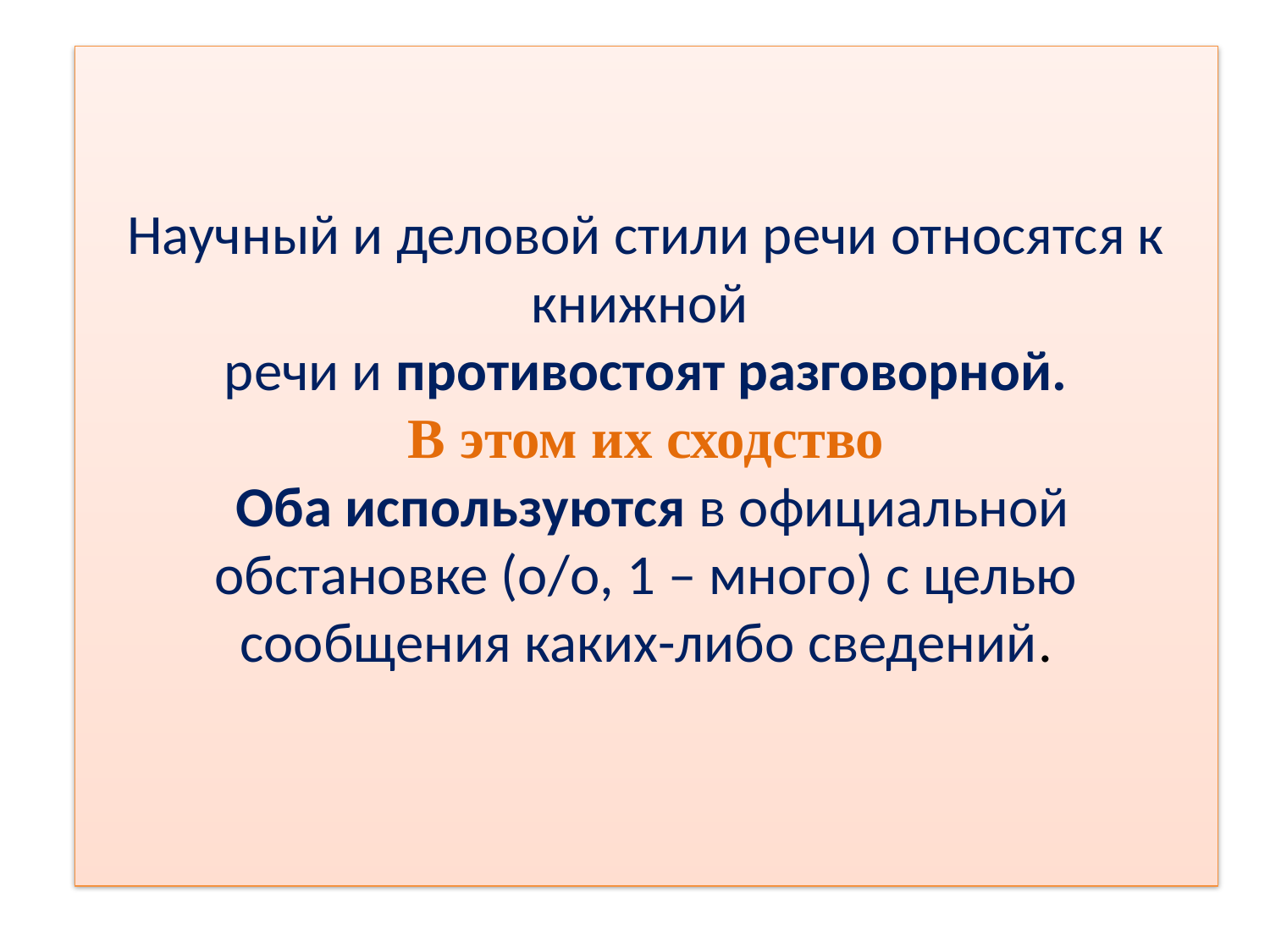

# Научный и деловой стили речи относятся к книжной речи и противостоят разговорной. В этом их сходство Оба используются в официальной обстановке (о/о, 1 – много) с целью сообщения каких-либо сведений.